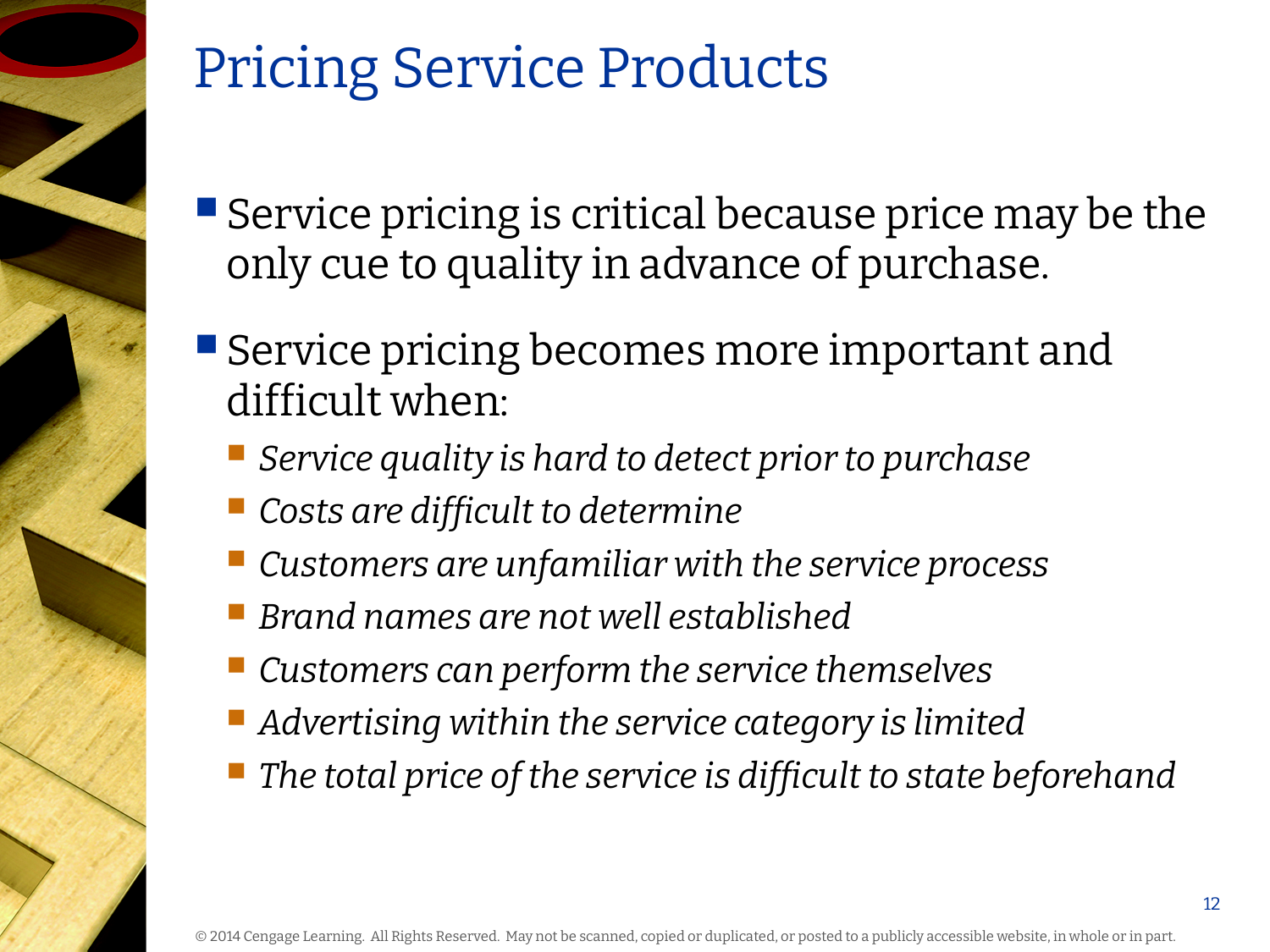

# Pricing Service Products
Service pricing is critical because price may be the only cue to quality in advance of purchase.
Service pricing becomes more important and difficult when:
Service quality is hard to detect prior to purchase
Costs are difficult to determine
Customers are unfamiliar with the service process
Brand names are not well established
Customers can perform the service themselves
Advertising within the service category is limited
The total price of the service is difficult to state beforehand
12